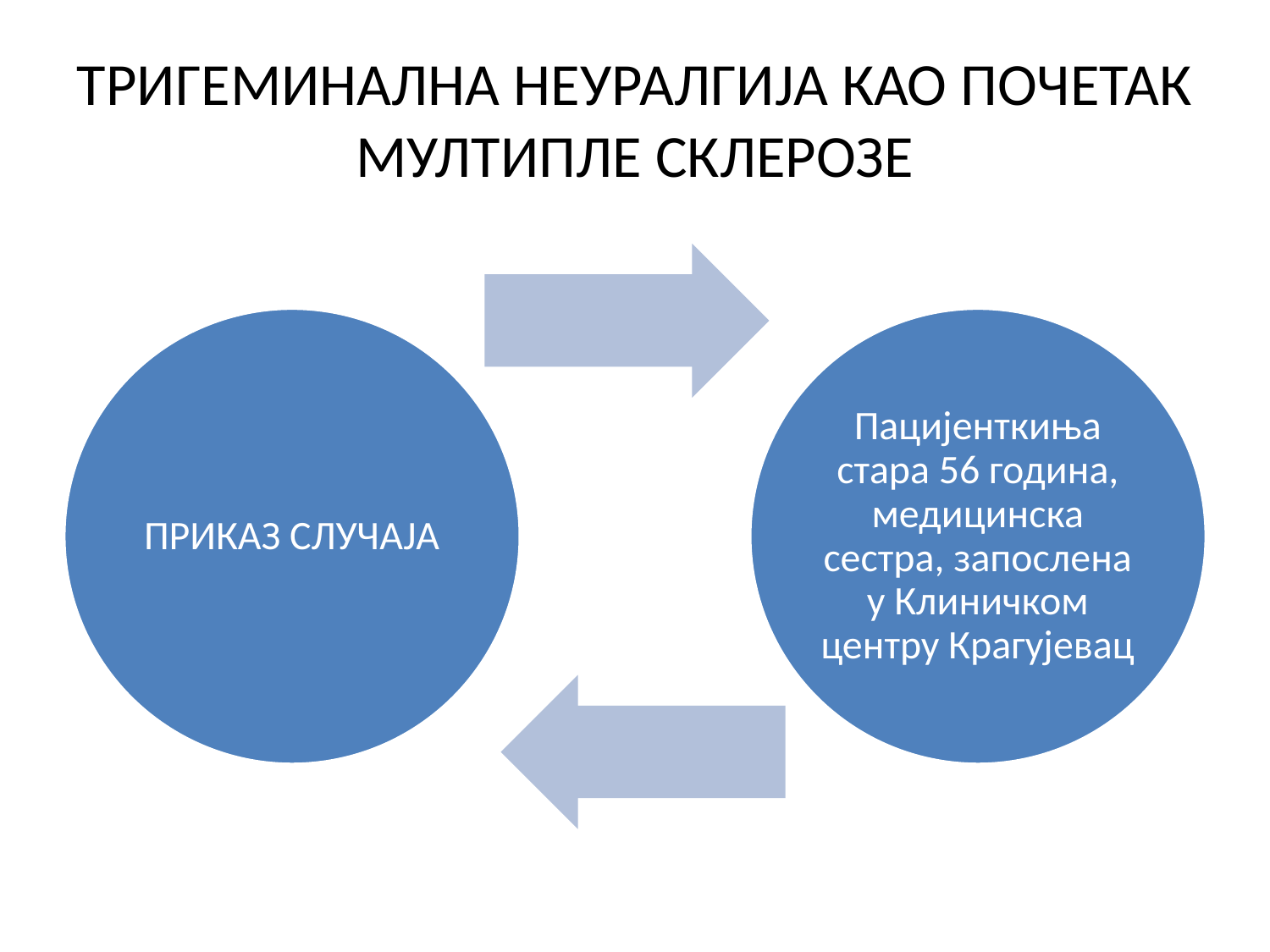

# ТРИГЕМИНАЛНА НЕУРАЛГИЈА КАО ПОЧЕТАК МУЛТИПЛЕ СКЛЕРОЗЕ
ПРИКАЗ СЛУЧАЈА

Пацијенткиња стара 56 година, медицинска сестра, запослена у Клиничком центру Крагујевац